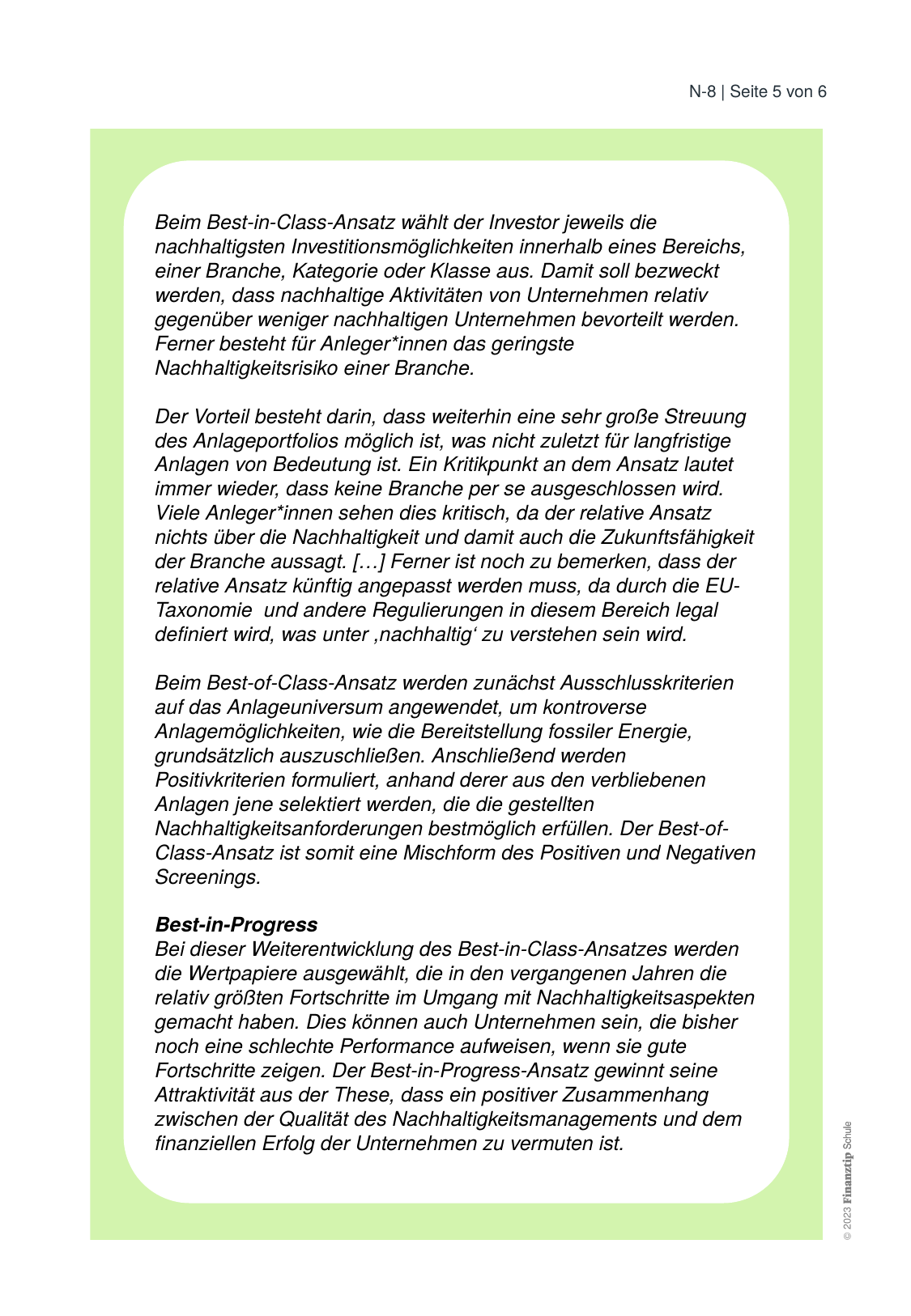

Beim Best-in-Class-Ansatz wählt der Investor jeweils die nachhaltigsten Investitionsmöglichkeiten innerhalb eines Bereichs, einer Branche, Kategorie oder Klasse aus. Damit soll bezweckt werden, dass nachhaltige Aktivitäten von Unternehmen relativ gegenüber weniger nachhaltigen Unternehmen bevorteilt werden. Ferner besteht für Anleger*innen das geringste Nachhaltigkeitsrisiko einer Branche.

Der Vorteil besteht darin, dass weiterhin eine sehr große Streuung des Anlageportfolios möglich ist, was nicht zuletzt für langfristige Anlagen von Bedeutung ist. Ein Kritikpunkt an dem Ansatz lautet immer wieder, dass keine Branche per se ausgeschlossen wird. Viele Anleger*innen sehen dies kritisch, da der relative Ansatz nichts über die ⁠Nachhaltigkeit⁠ und damit auch die Zukunftsfähigkeit der Branche aussagt. […] Ferner ist noch zu bemerken, dass der relative Ansatz künftig angepasst werden muss, da durch die EU-Taxonomie  und andere Regulierungen in diesem Bereich legal definiert wird, was unter ,nachhaltig‘ zu verstehen sein wird.

Beim Best-of-Class-Ansatz werden zunächst Ausschlusskriterien auf das Anlageuniversum angewendet, um kontroverse Anlagemöglichkeiten, wie die Bereitstellung fossiler Energie, grundsätzlich auszuschließen. Anschließend werden Positivkriterien formuliert, anhand derer aus den verbliebenen Anlagen jene selektiert werden, die die gestellten Nachhaltigkeitsanforderungen bestmöglich erfüllen. Der Best-of-Class-Ansatz ist somit eine Mischform des Positiven und Negativen Screenings.

Best-in-Progress
Bei dieser Weiterentwicklung des Best-in-Class-Ansatzes werden die Wertpapiere ausgewählt, die in den vergangenen Jahren die relativ größten Fortschritte im Umgang mit Nachhaltigkeitsaspekten gemacht haben. Dies können auch Unternehmen sein, die bisher noch eine schlechte Performance aufweisen, wenn sie gute Fortschritte zeigen. Der Best-in-Progress-Ansatz gewinnt seine Attraktivität aus der These, dass ein positiver Zusammenhang zwischen der Qualität des Nachhaltigkeitsmanagements und dem finanziellen Erfolg der Unternehmen zu vermuten ist.